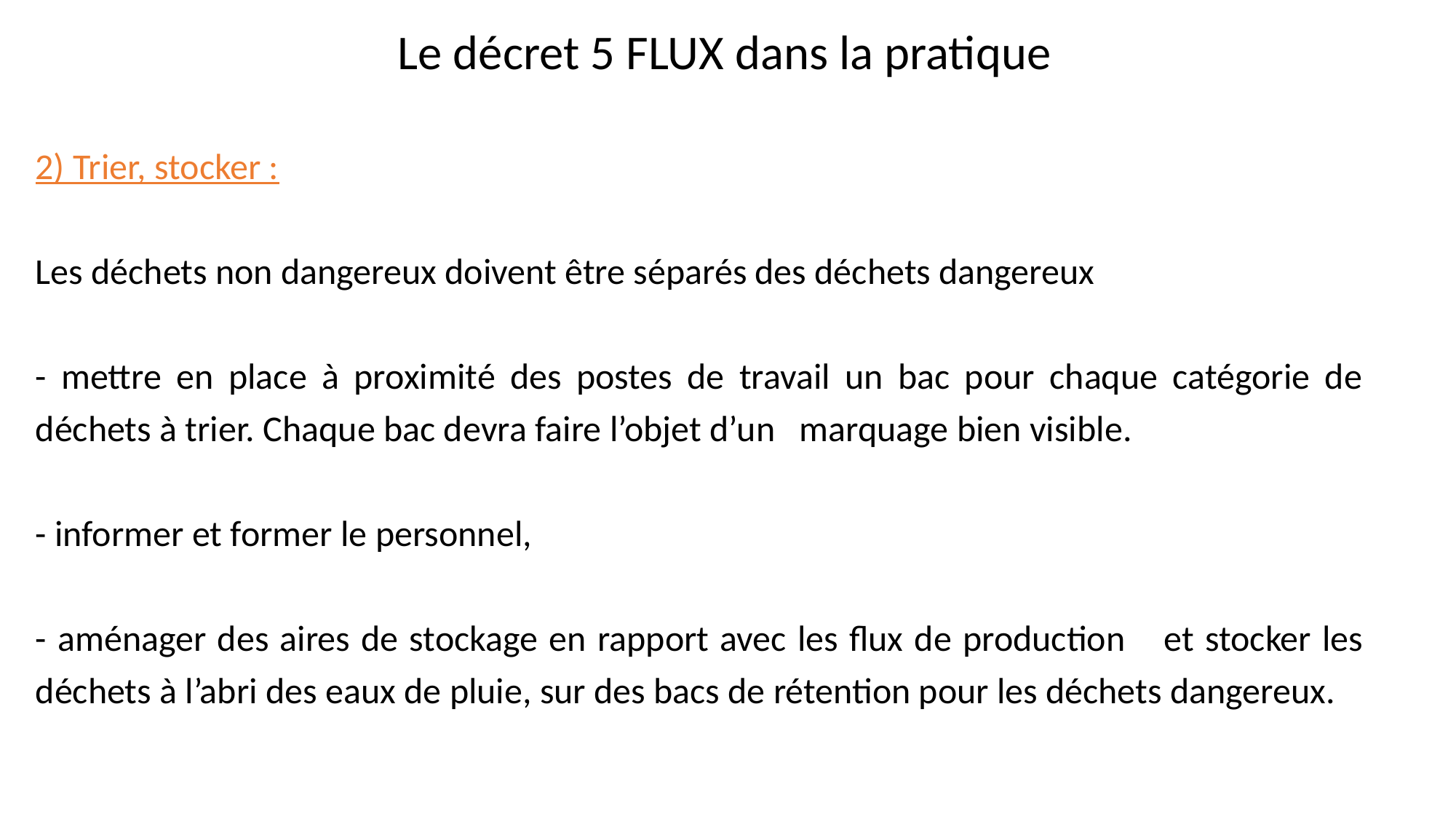

Le décret 5 FLUX dans la pratique

2) Trier, stocker :

Les déchets non dangereux doivent être séparés des déchets dangereux
- mettre en place à proximité des postes de travail un bac pour chaque catégorie de déchets à trier. Chaque bac devra faire l’objet d’un 	marquage bien visible.
- informer et former le personnel,
- aménager des aires de stockage en rapport avec les flux de production 	et stocker les déchets à l’abri des eaux de pluie, sur des bacs de rétention pour les déchets dangereux.